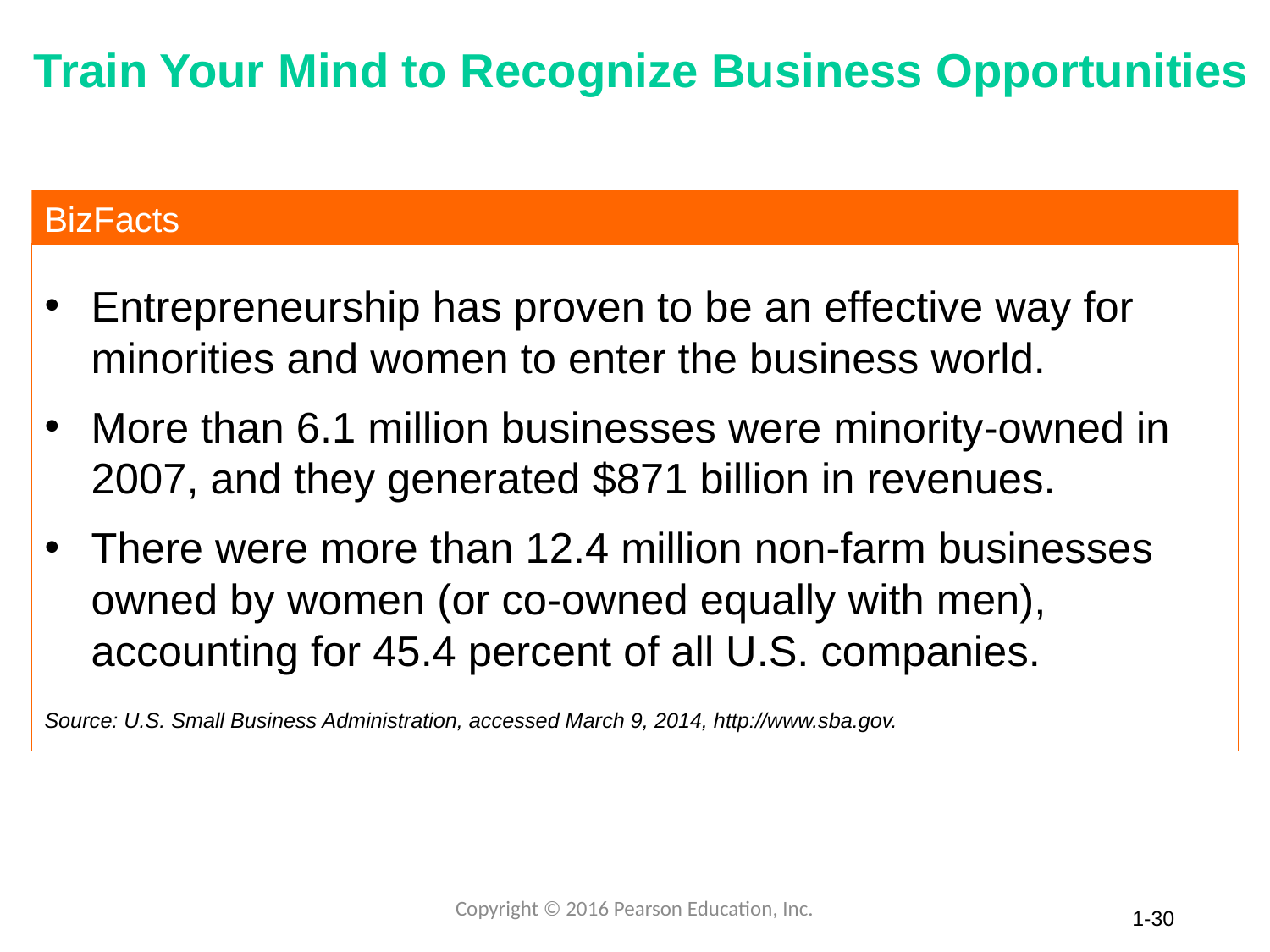

# Train Your Mind to Recognize Business Opportunities
BizFacts

Entrepreneurship has proven to be an effective way for minorities and women to enter the business world.

More than 6.1 million businesses were minority-owned in 2007, and they generated $871 billion in revenues.

There were more than 12.4 million non-farm businesses owned by women (or co-owned equally with men), accounting for 45.4 percent of all U.S. companies.

Source: U.S. Small Business Administration, accessed March 9, 2014, http://www.sba.gov.

Copyright © 2016 Pearson Education, Inc.